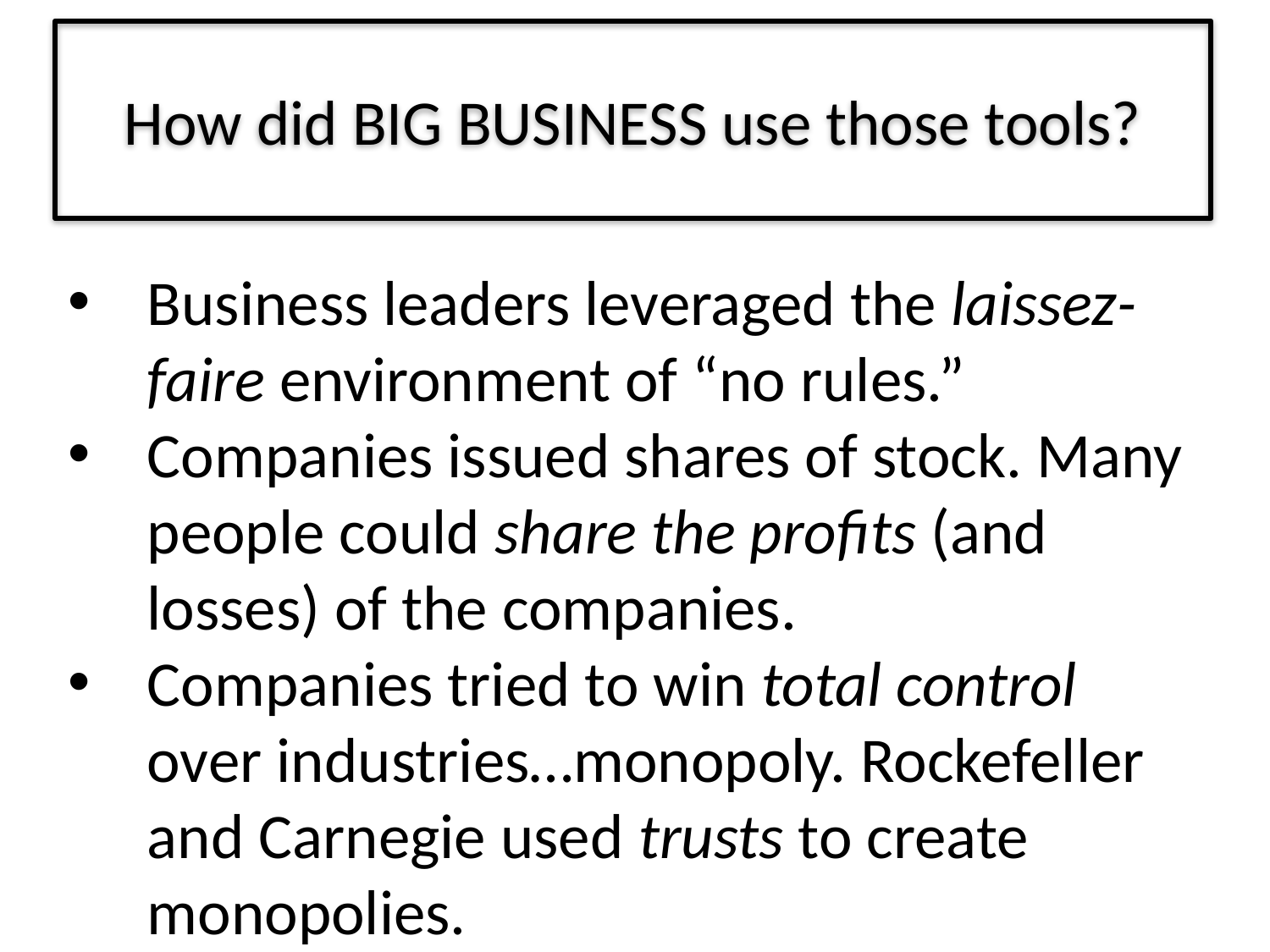

How did BIG BUSINESS use those tools?
Business leaders leveraged the laissez-faire environment of “no rules.”
Companies issued shares of stock. Many people could share the profits (and losses) of the companies.
Companies tried to win total control over industries…monopoly. Rockefeller and Carnegie used trusts to create monopolies.